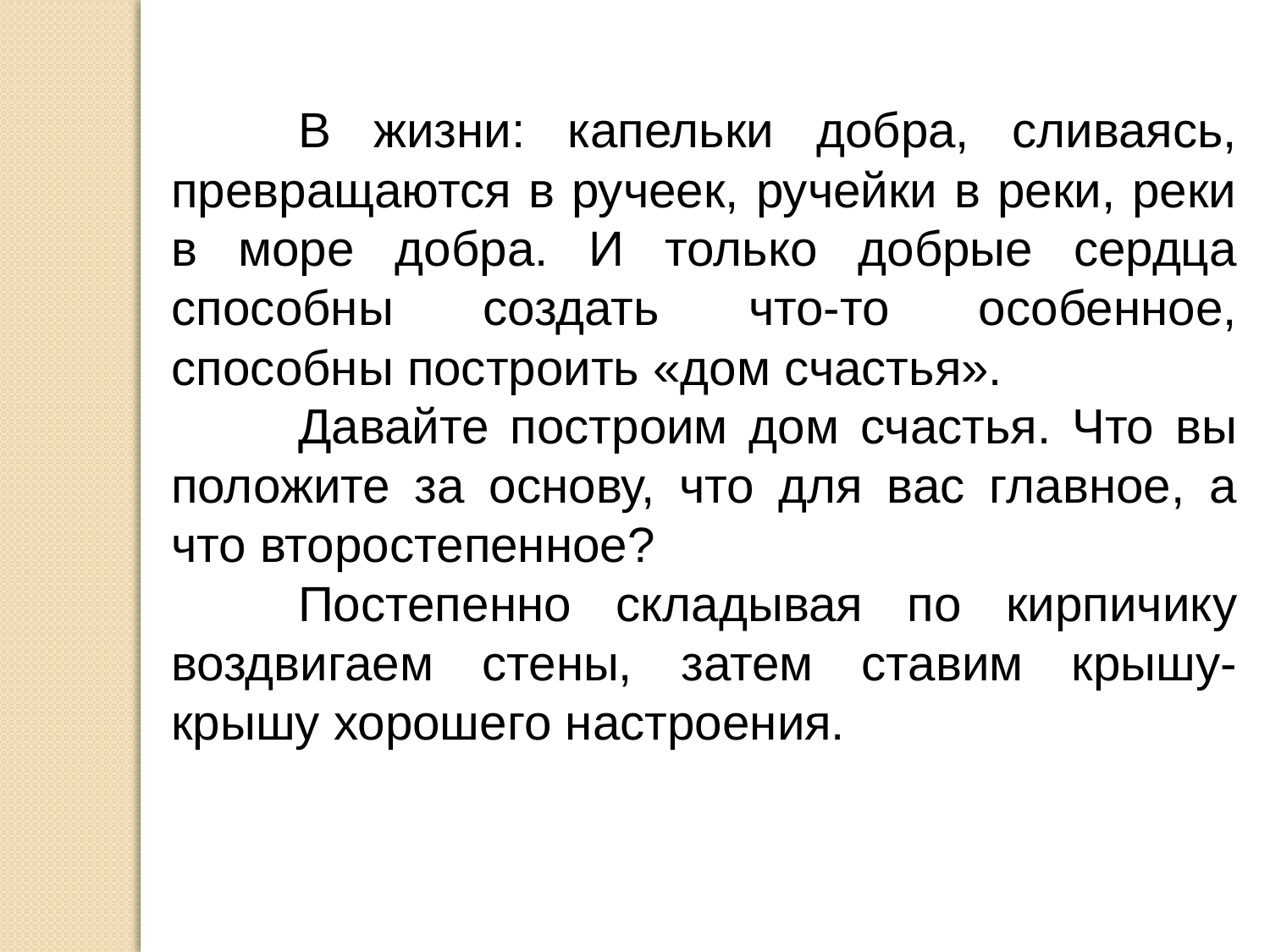

В жизни: капельки добра, сливаясь, превращаются в ручеек, ручейки в реки, реки в море добра. И только добрые сердца способны создать что-то особенное, способны построить «дом счастья».
	Давайте построим дом счастья. Что вы положите за основу, что для вас главное, а что второстепенное?
	Постепенно складывая по кирпичику воздвигаем стены, затем ставим крышу- крышу хорошего настроения.